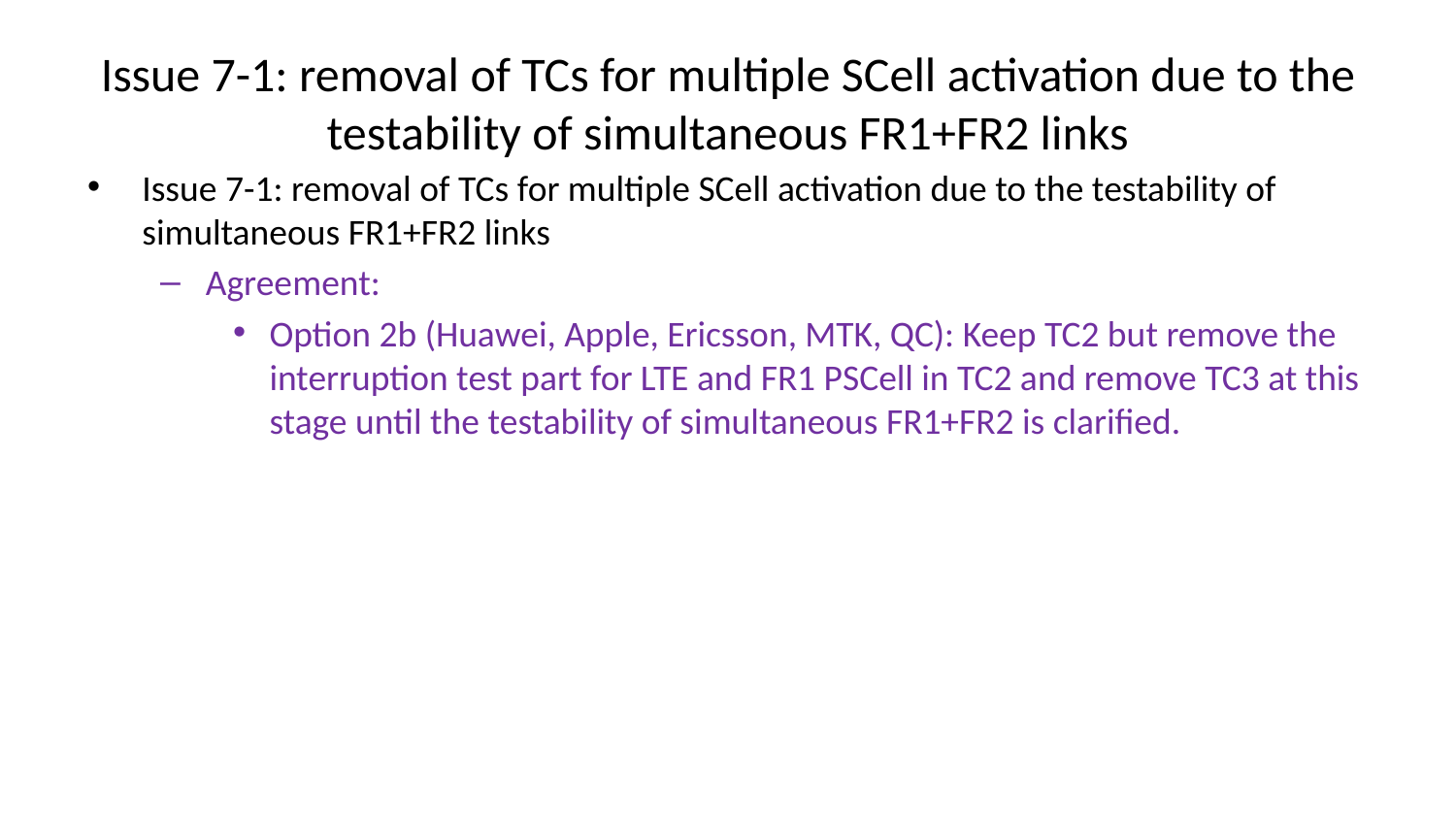

# Issue 7-1: removal of TCs for multiple SCell activation due to the testability of simultaneous FR1+FR2 links
Issue 7-1: removal of TCs for multiple SCell activation due to the testability of simultaneous FR1+FR2 links
Agreement:
Option 2b (Huawei, Apple, Ericsson, MTK, QC): Keep TC2 but remove the interruption test part for LTE and FR1 PSCell in TC2 and remove TC3 at this stage until the testability of simultaneous FR1+FR2 is clarified.